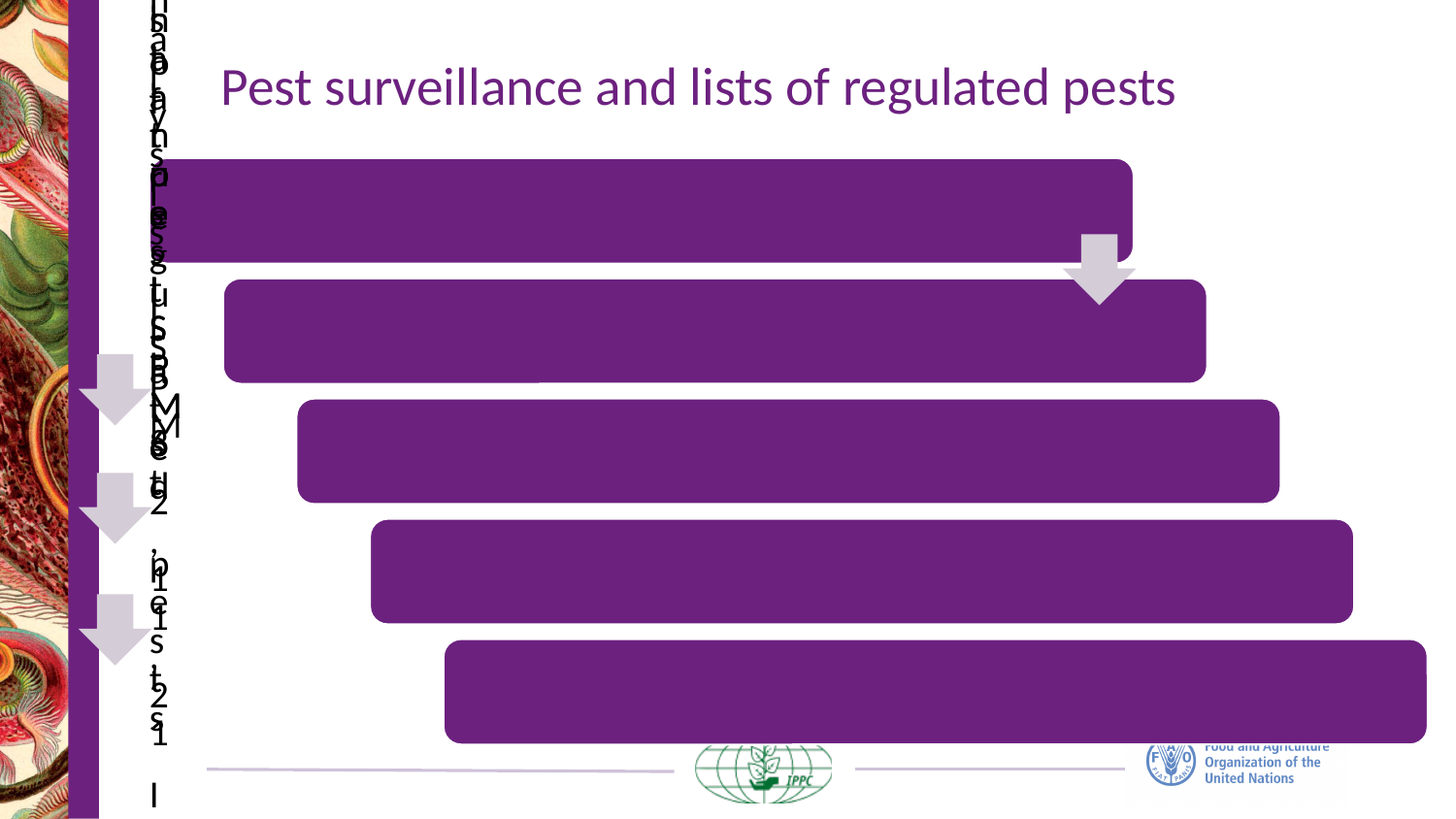

# Pest surveillance and lists of regulated pests